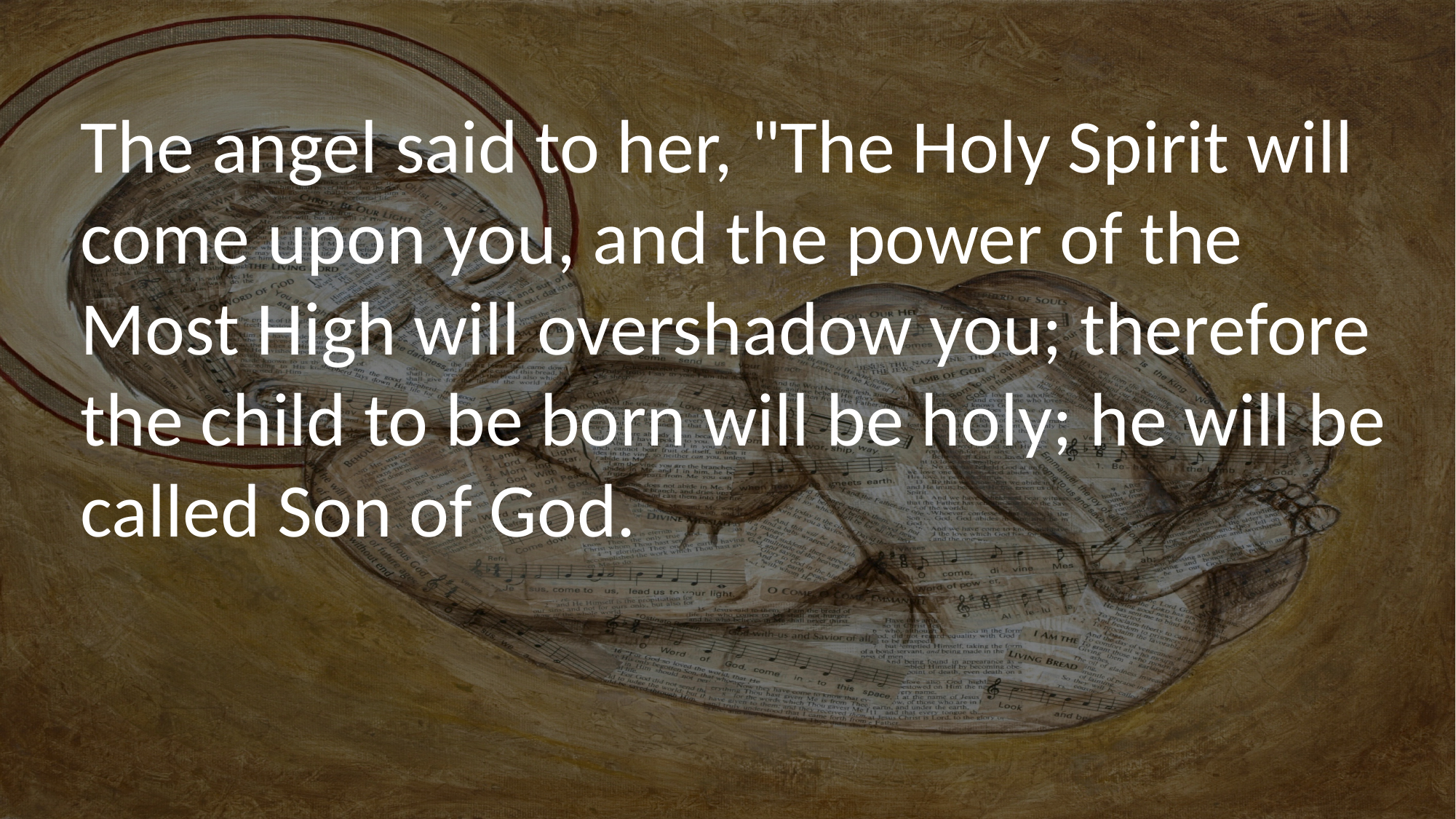

The angel said to her, "The Holy Spirit will come upon you, and the power of the Most High will overshadow you; therefore the child to be born will be holy; he will be called Son of God.